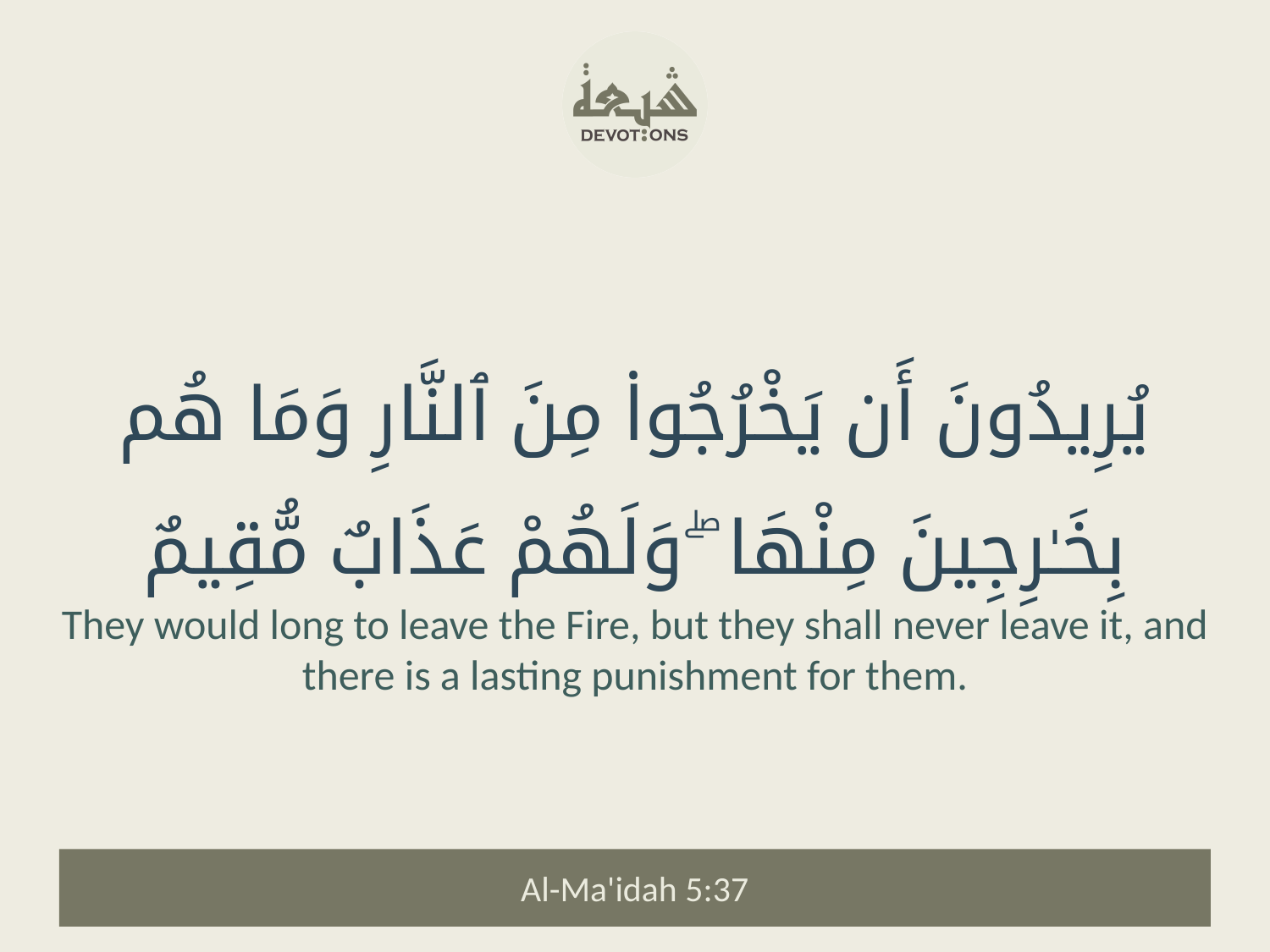

يُرِيدُونَ أَن يَخْرُجُوا۟ مِنَ ٱلنَّارِ وَمَا هُم بِخَـٰرِجِينَ مِنْهَا ۖ وَلَهُمْ عَذَابٌ مُّقِيمٌ
They would long to leave the Fire, but they shall never leave it, and there is a lasting punishment for them.
Al-Ma'idah 5:37